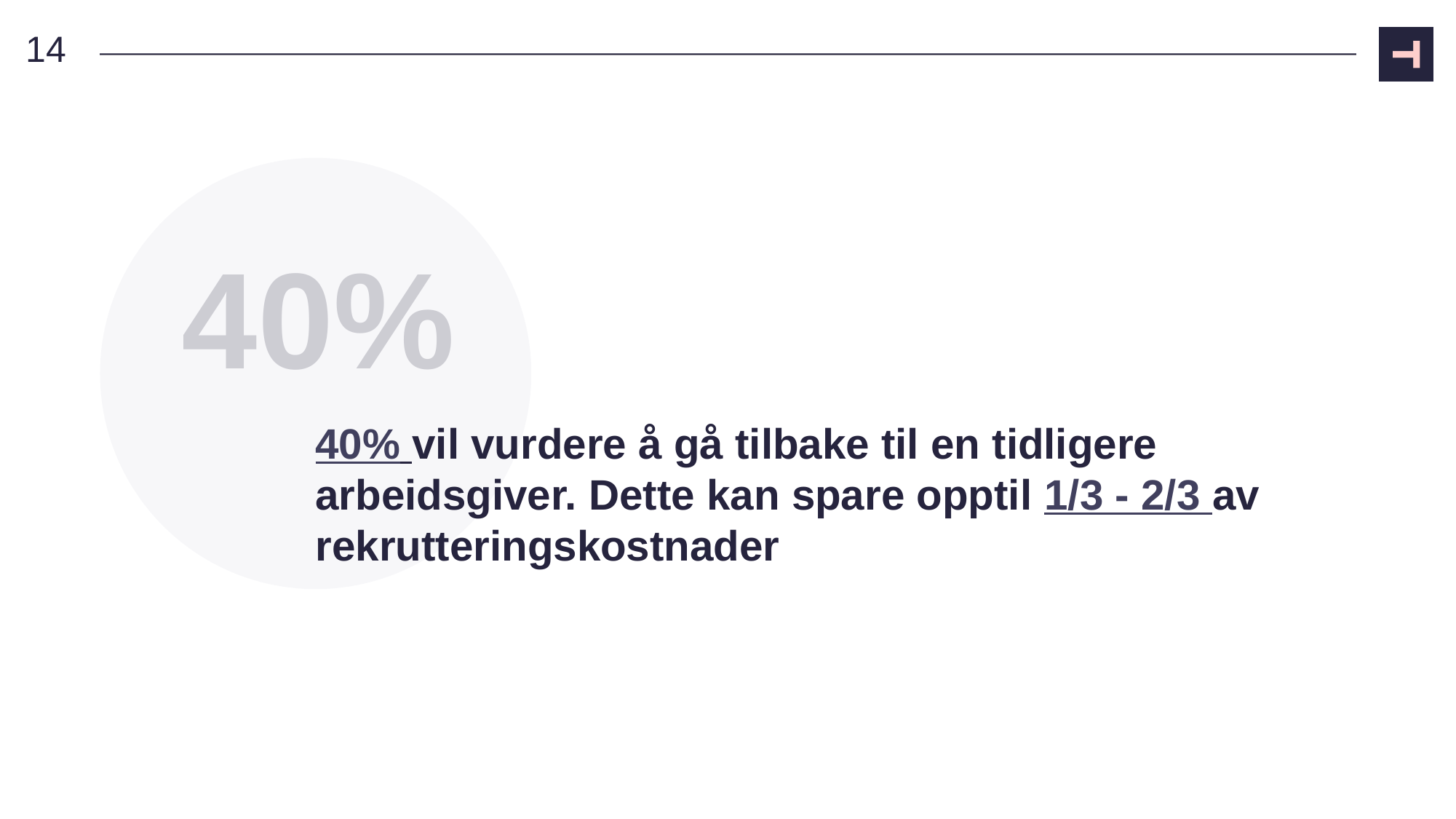

14

40%
# 40% vil vurdere å gå tilbake til en tidligere arbeidsgiver. Dette kan spare opptil 1/3 - 2/3 av rekrutteringskostnader